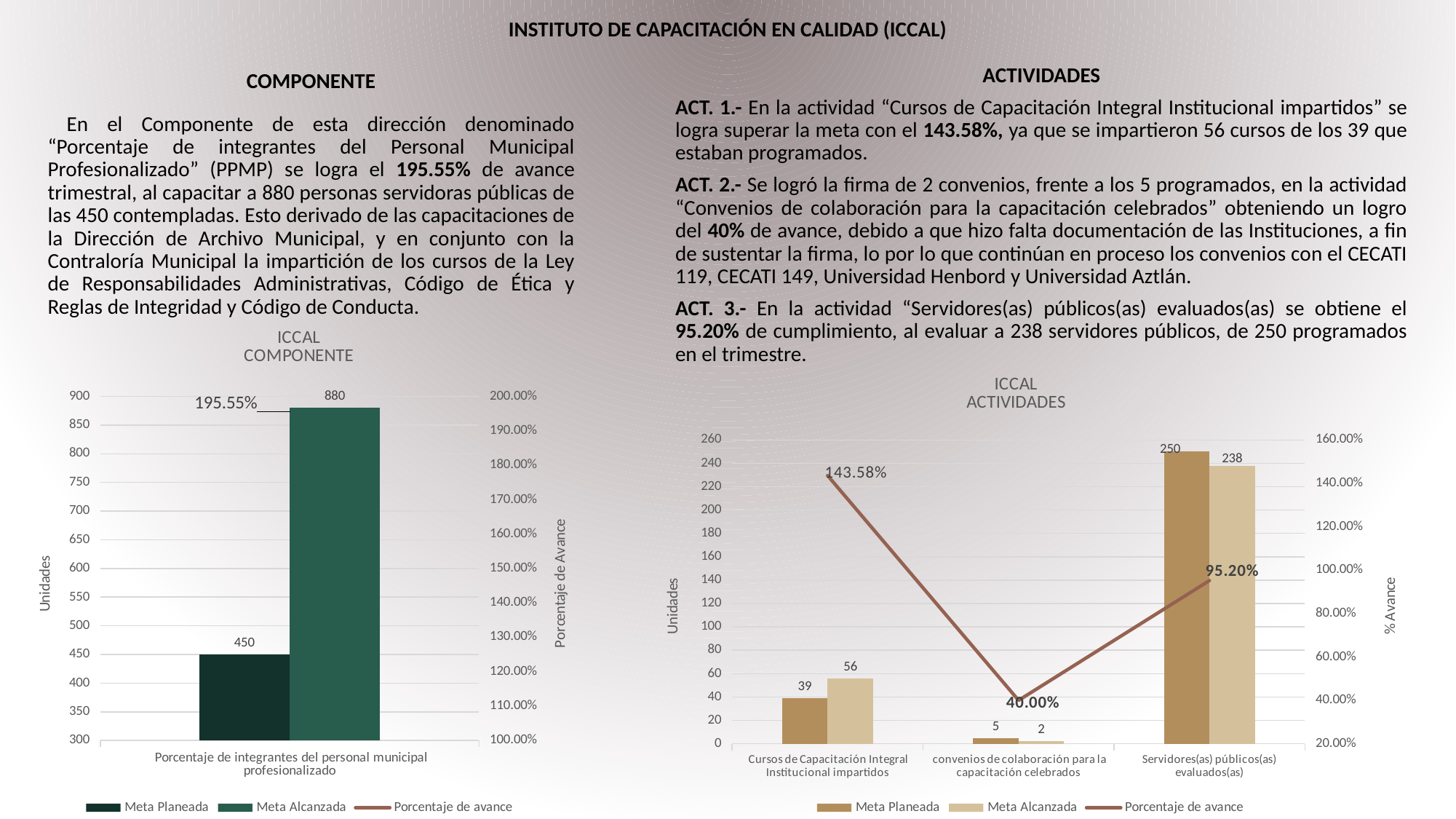

INSTITUTO DE CAPACITACIÓN EN CALIDAD (ICCAL)

ACTIVIDADES
ACT. 1.- En la actividad “Cursos de Capacitación Integral Institucional impartidos” se logra superar la meta con el 143.58%, ya que se impartieron 56 cursos de los 39 que estaban programados.
ACT. 2.- Se logró la firma de 2 convenios, frente a los 5 programados, en la actividad “Convenios de colaboración para la capacitación celebrados” obteniendo un logro del 40% de avance, debido a que hizo falta documentación de las Instituciones, a fin de sustentar la firma, lo por lo que continúan en proceso los convenios con el CECATI 119, CECATI 149, Universidad Henbord y Universidad Aztlán.
ACT. 3.- En la actividad “Servidores(as) públicos(as) evaluados(as) se obtiene el 95.20% de cumplimiento, al evaluar a 238 servidores públicos, de 250 programados en el trimestre.

COMPONENTE

 En el Componente de esta dirección denominado “Porcentaje de integrantes del Personal Municipal Profesionalizado” (PPMP) se logra el 195.55% de avance trimestral, al capacitar a 880 personas servidoras públicas de las 450 contempladas. Esto derivado de las capacitaciones de la Dirección de Archivo Municipal, y en conjunto con la Contraloría Municipal la impartición de los cursos de la Ley de Responsabilidades Administrativas, Código de Ética y Reglas de Integridad y Código de Conducta.

### Chart: ICCAL
COMPONENTE

| Category | Meta Planeada | Meta Alcanzada |  |
|---|---|---|---|
|  Porcentaje de integrantes del personal municipal profesionalizado | 450.0 | 880.0 | 1.9555555555555555 |

### Chart: ICCAL
ACTIVIDADES

| Category | Meta Planeada | Meta Alcanzada |  |
|---|---|---|---|
|  Cursos de Capacitación Integral Institucional impartidos | 39.0 | 56.0 | 1.435897435897436 |
|  convenios de colaboración para la capacitación celebrados | 5.0 | 2.0 | 0.4 |
| Servidores(as) públicos(as) evaluados(as) | 250.0 | 238.0 | 0.952 |